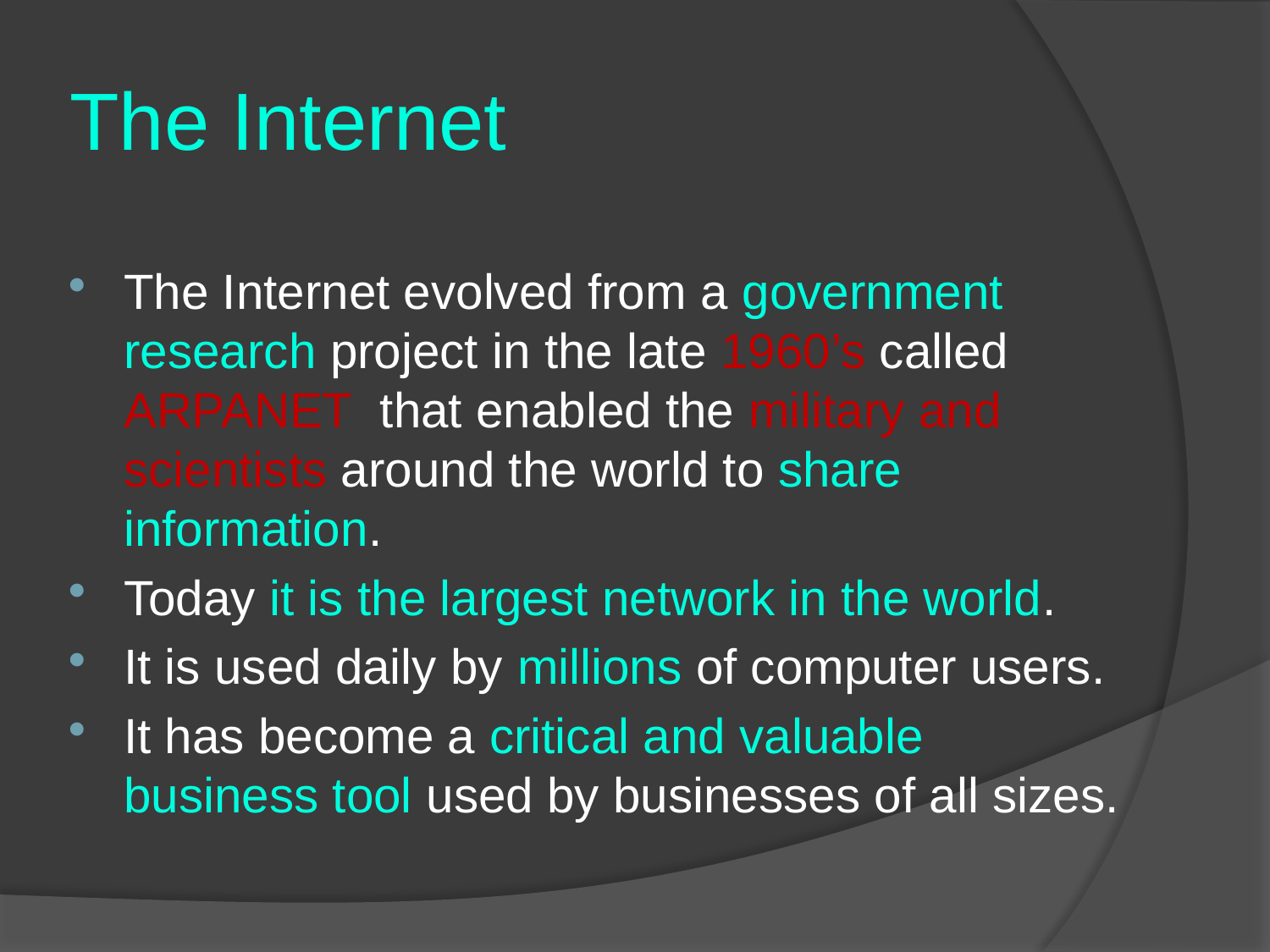

# The Internet
The Internet evolved from a government research project in the late 1960’s called ARPANET  that enabled the military and scientists around the world to share information.
Today it is the largest network in the world.
It is used daily by millions of computer users.
It has become a critical and valuable business tool used by businesses of all sizes.